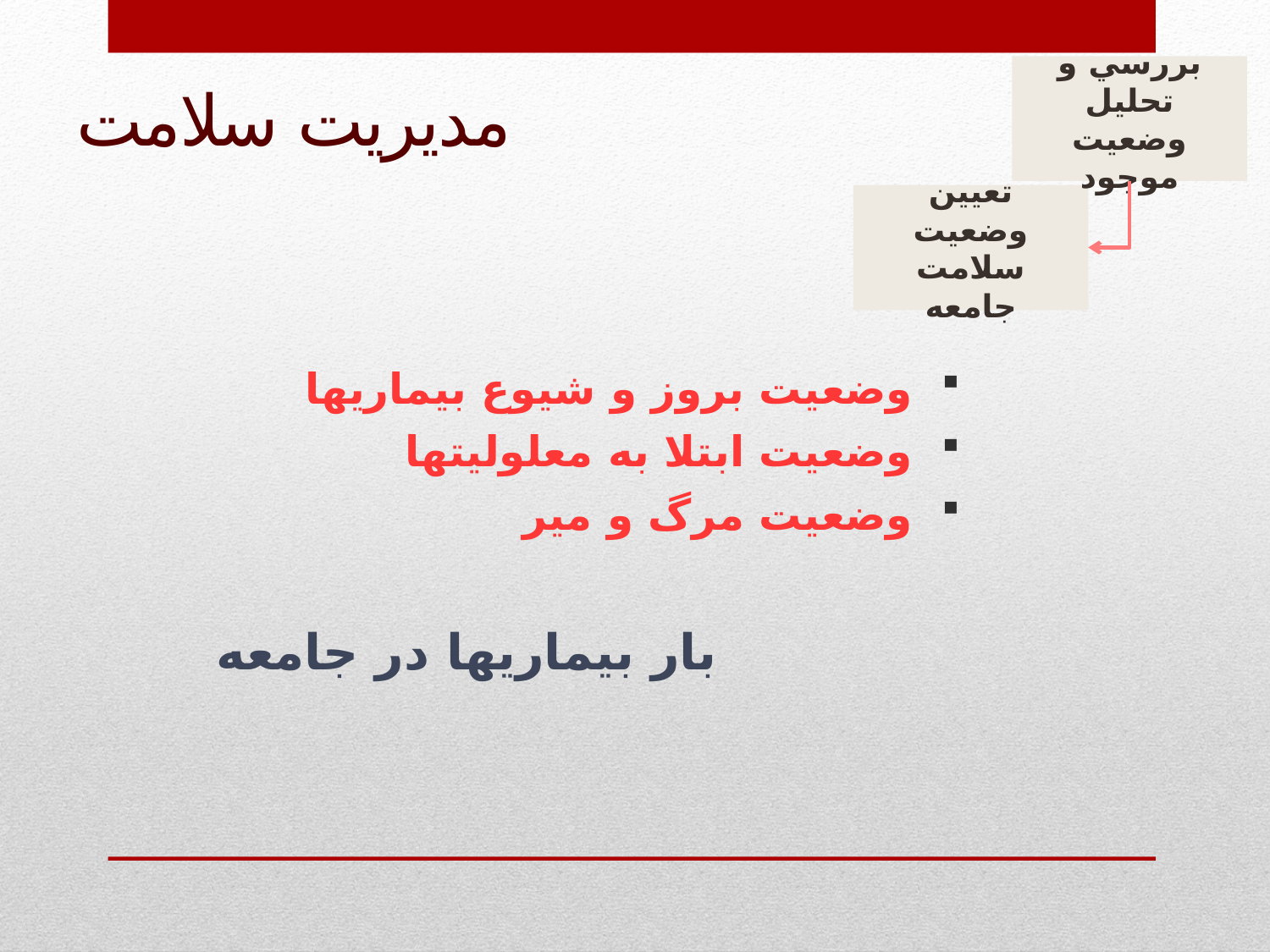

مديريت سلامت
بررسي و تحليل وضعيت موجود
تعيين وضعيت سلامت جامعه
وضعيت بروز و شيوع بيماريها
وضعيت ابتلا به معلوليتها
وضعيت مرگ و مير
بار بيماريها در جامعه